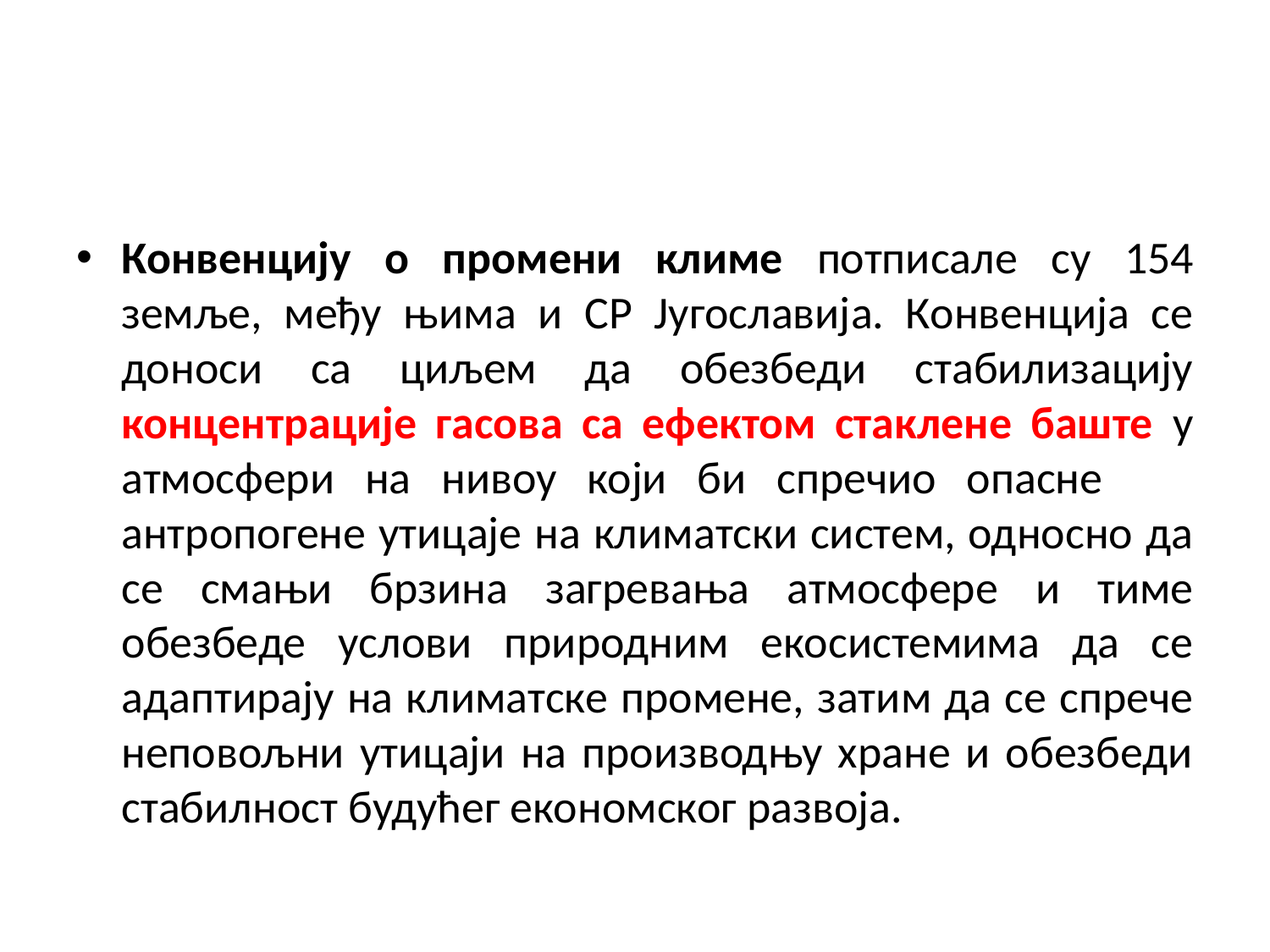

#
Конвенцију о промени климе потписале су 154 земље, међу њима и СР Југославија. Конвенција се доноси са циљем да обезбеди стабилизацију концентрације гасова са ефектом стаклене баште у атмосфери на нивоу који би спречио опасне    антропогене утицаје на климатски систем, односно да се смањи брзина загревања атмосфере и тиме обезбеде услови природним екосистемима да се адаптирају на климатске промене, затим да се спрече неповољни утицаји на производњу хране и обезбеди стабилност будућег економског развоја.